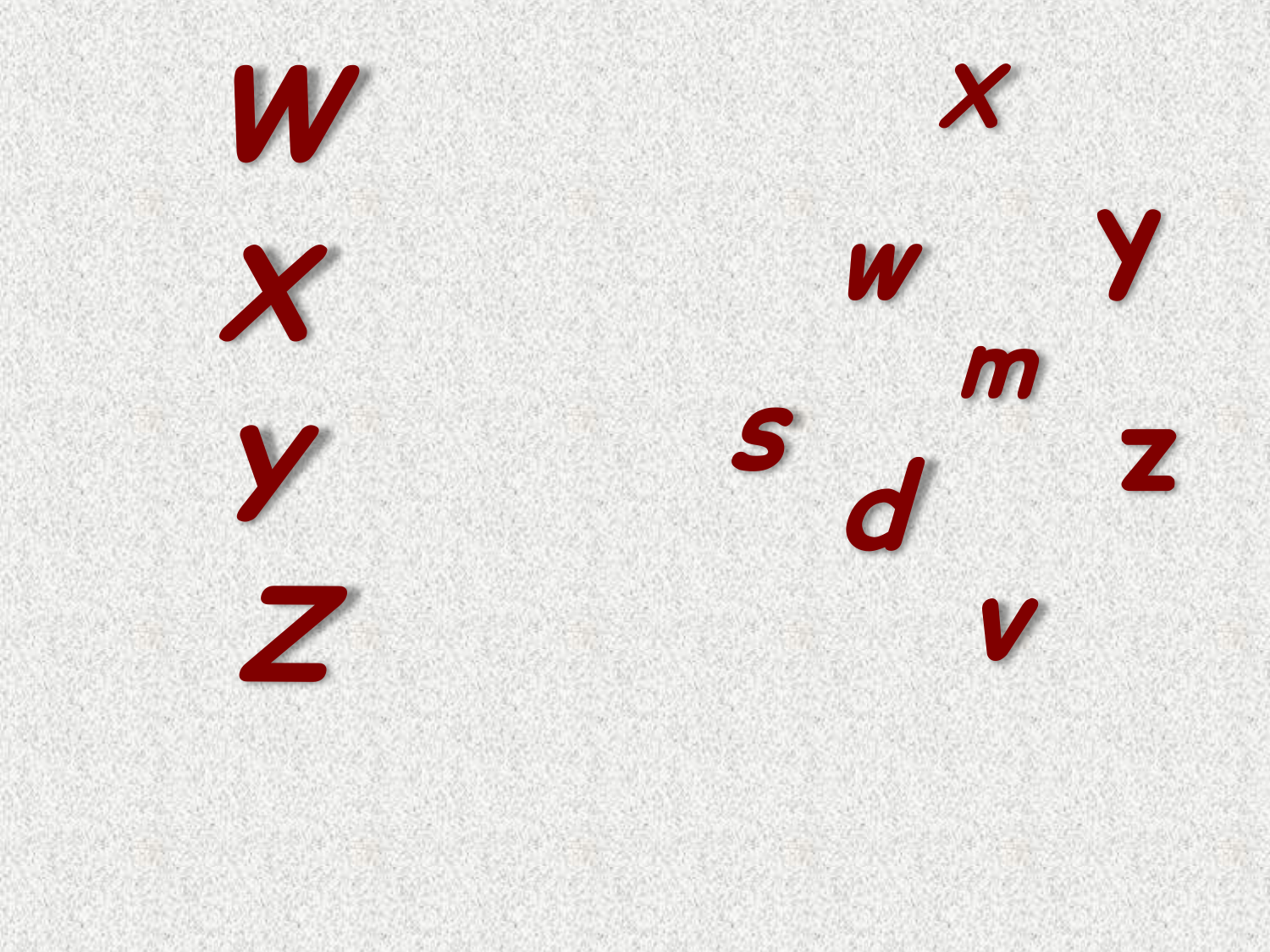

W
X
y
w
X
m
s
z
Y
d
v
Z